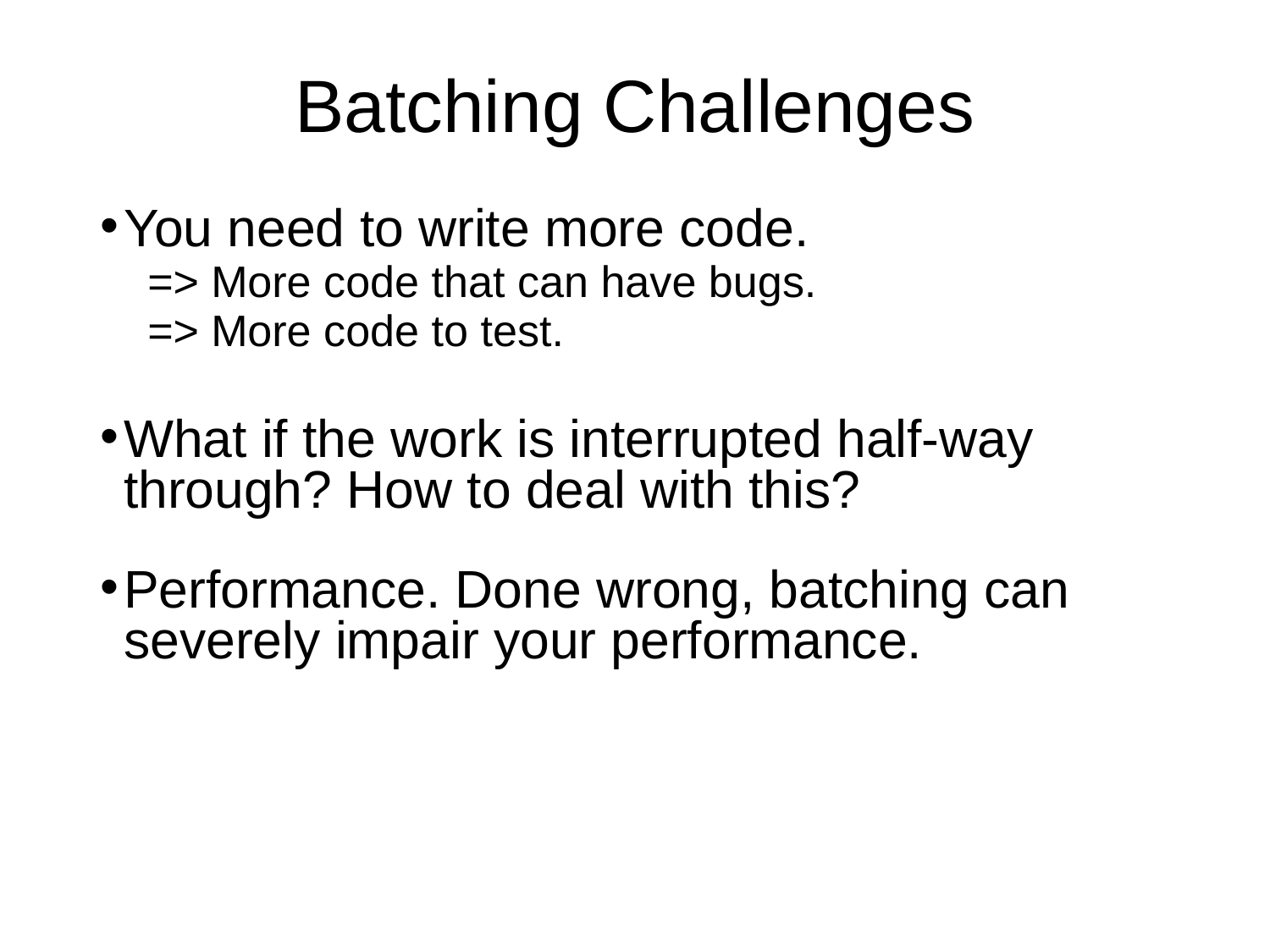

# Batching Challenges
You need to write more code.
=> More code that can have bugs.
=> More code to test.

What if the work is interrupted half-way through? How to deal with this?

Performance. Done wrong, batching can severely impair your performance.
© 2019 Erland Sommarskog